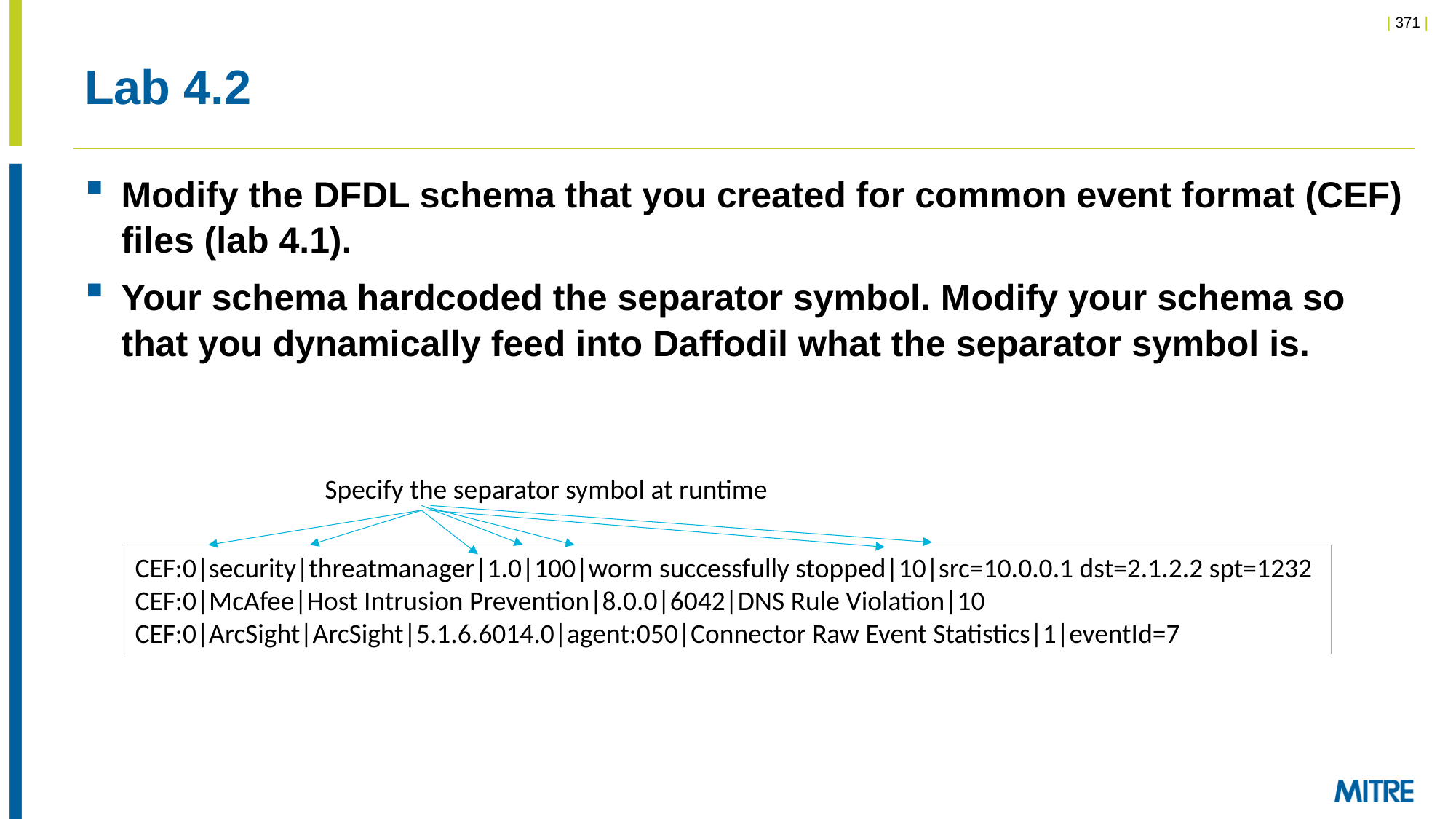

# Lab 4.2
Modify the DFDL schema that you created for common event format (CEF) files (lab 4.1).
Your schema hardcoded the separator symbol. Modify your schema so that you dynamically feed into Daffodil what the separator symbol is.
Specify the separator symbol at runtime
CEF:0|security|threatmanager|1.0|100|worm successfully stopped|10|src=10.0.0.1 dst=2.1.2.2 spt=1232
CEF:0|McAfee|Host Intrusion Prevention|8.0.0|6042|DNS Rule Violation|10
CEF:0|ArcSight|ArcSight|5.1.6.6014.0|agent:050|Connector Raw Event Statistics|1|eventId=7